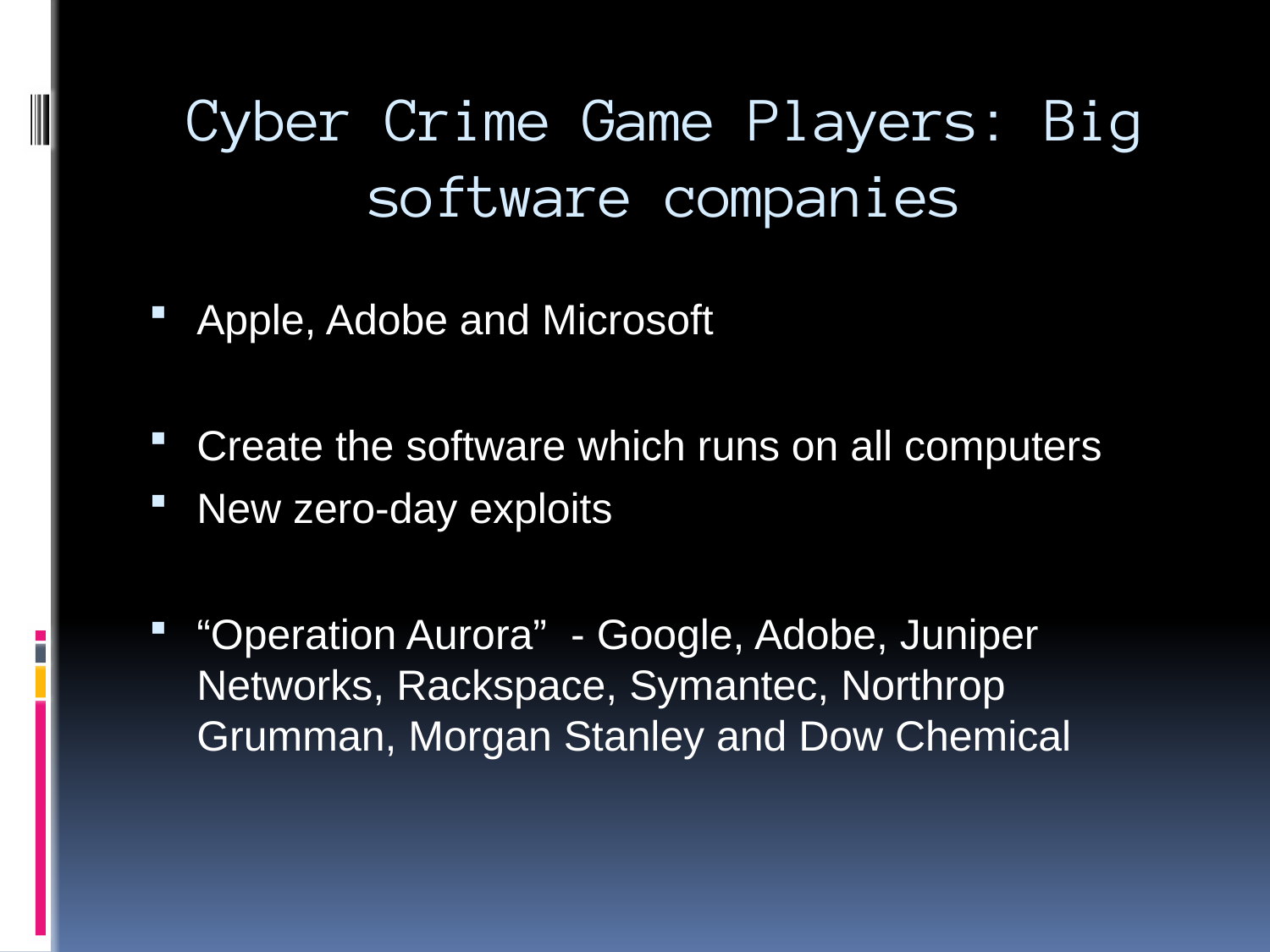

# Cyber Crime Game Players: Big software companies
Apple, Adobe and Microsoft

Create the software which runs on all computers
New zero-day exploits

“Operation Aurora”  - Google, Adobe, Juniper Networks, Rackspace, Symantec, Northrop Grumman, Morgan Stanley and Dow Chemical